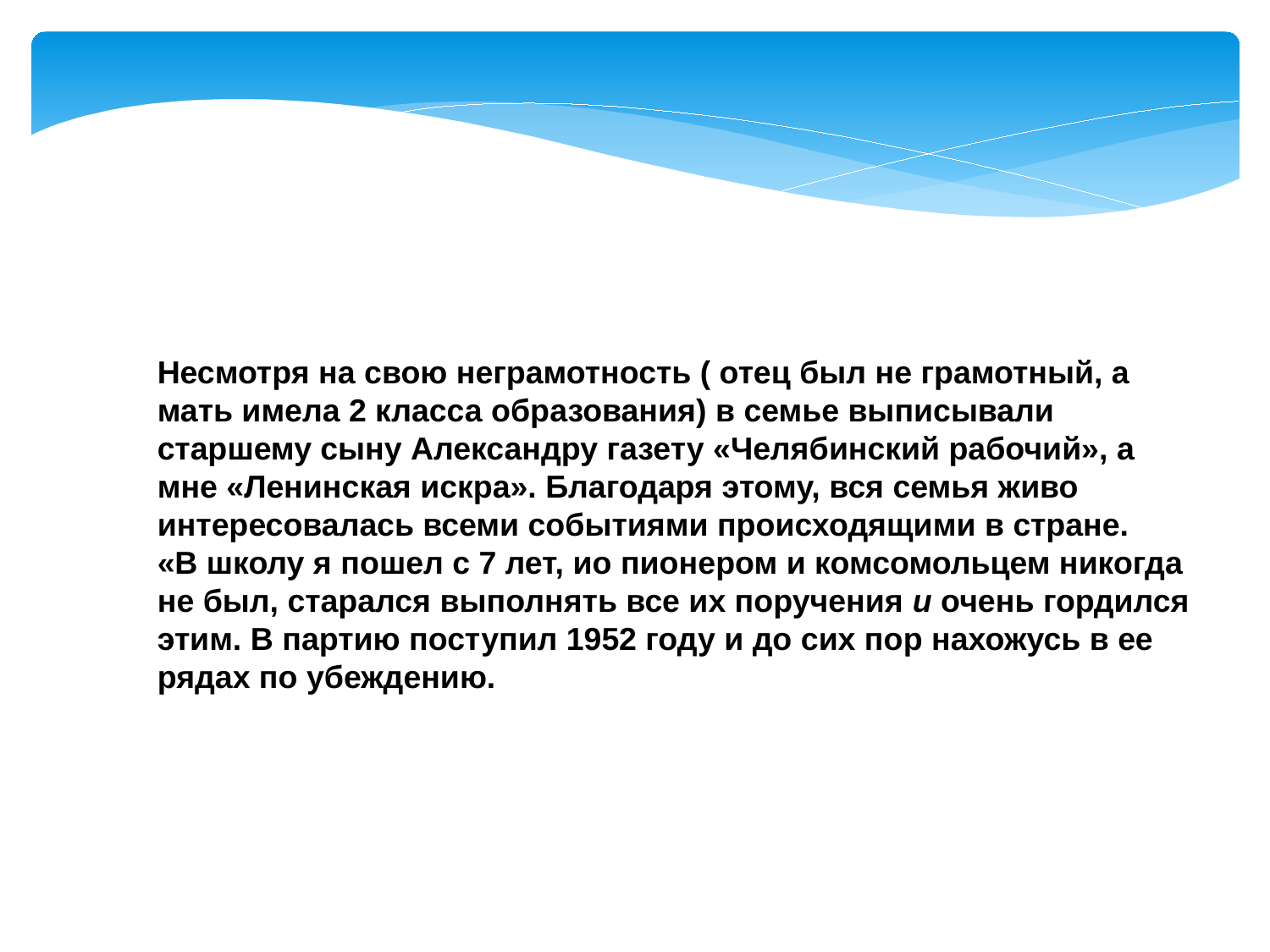

Несмотря на свою неграмотность ( отец был не грамотный, а мать имела 2 класса образования) в семье выписывали старшему сыну Александру газету «Челябинский рабочий», а мне «Ленинская искра». Благодаря этому, вся семья живо интересовалась всеми событиями происходящими в стране.
«В школу я пошел с 7 лет, ио пионером и комсомольцем никогда не был, старался выполнять все их поручения и очень гордился этим. В партию поступил 1952 году и до сих пор нахожусь в ее рядах по убеждению.